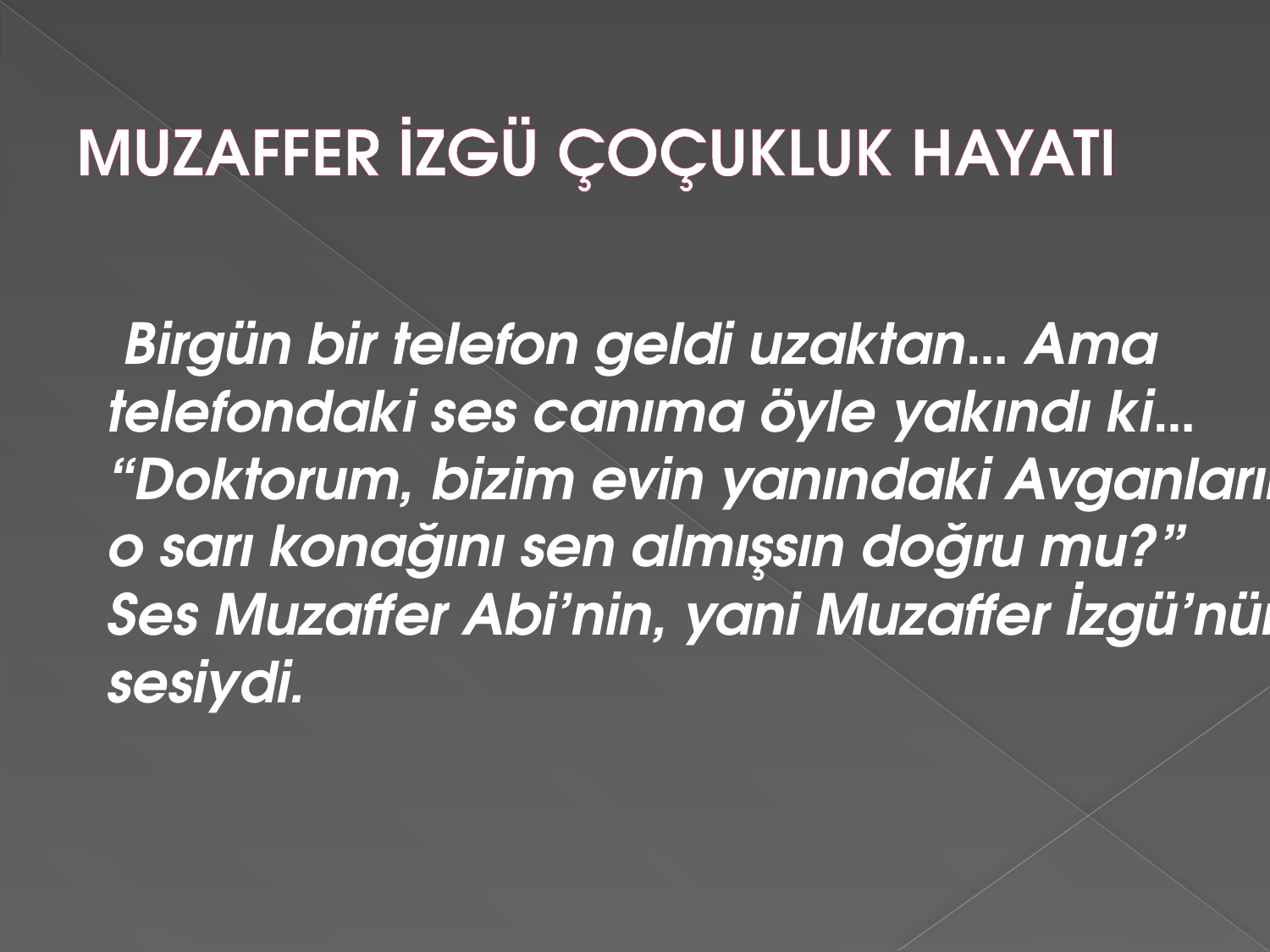

# MUZAFFER İZGÜ ÇOÇUKLUK HAYATI

 Birgün bir telefon geldi uzaktan… Ama telefondaki ses canıma öyle yakındı ki…
“Doktorum, bizim evin yanındaki Avganların o sarı konağını sen almışsın doğru mu?”
Ses Muzaffer Abi’nin, yani Muzaffer İzgü’nün sesiydi.
bir